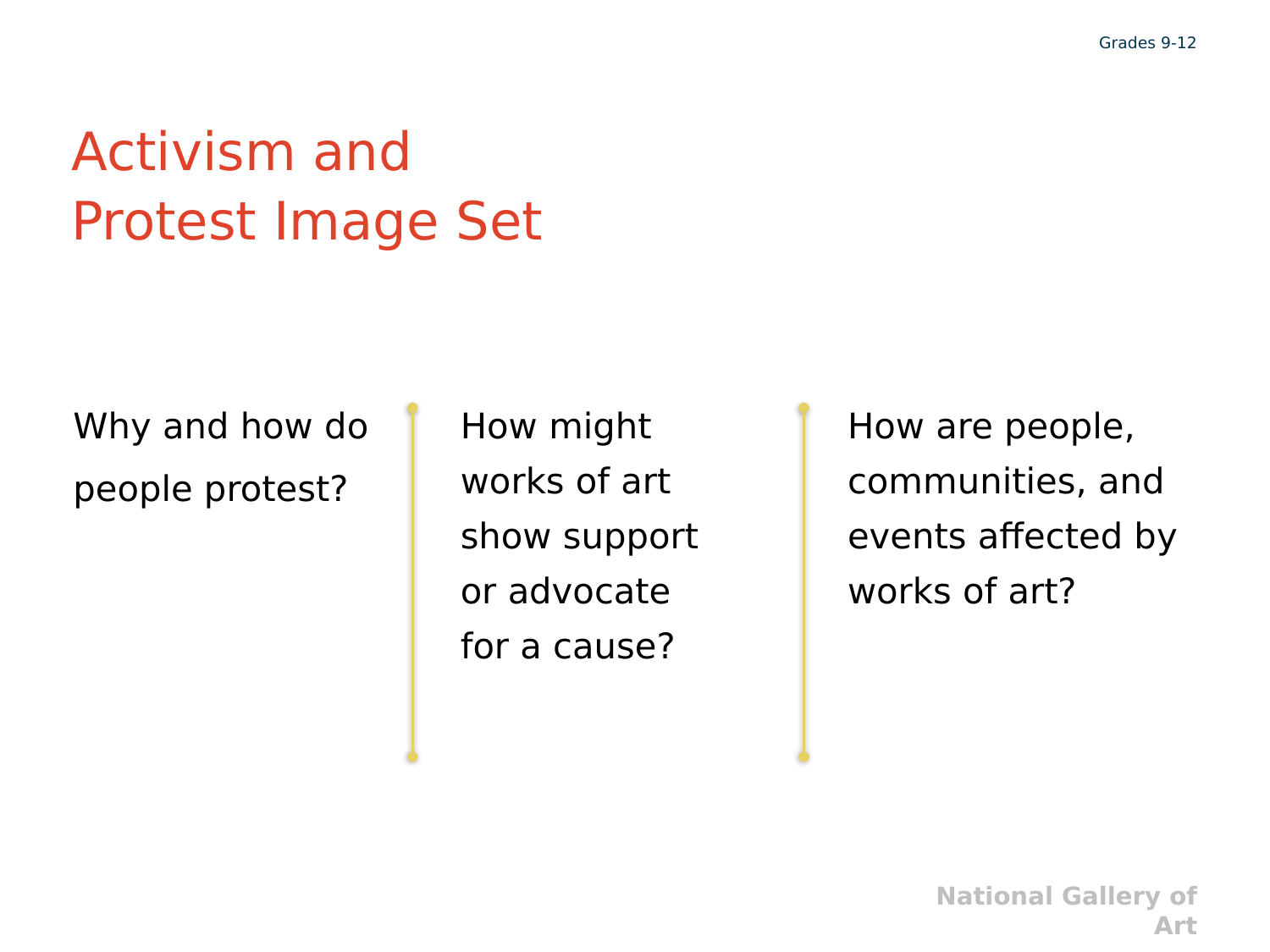

# Activism and Protest Image Set
Why and how do
people protest?

How might
works of art
show support
or advocate
for a cause?

How are people, communities, and events affected by works of art?